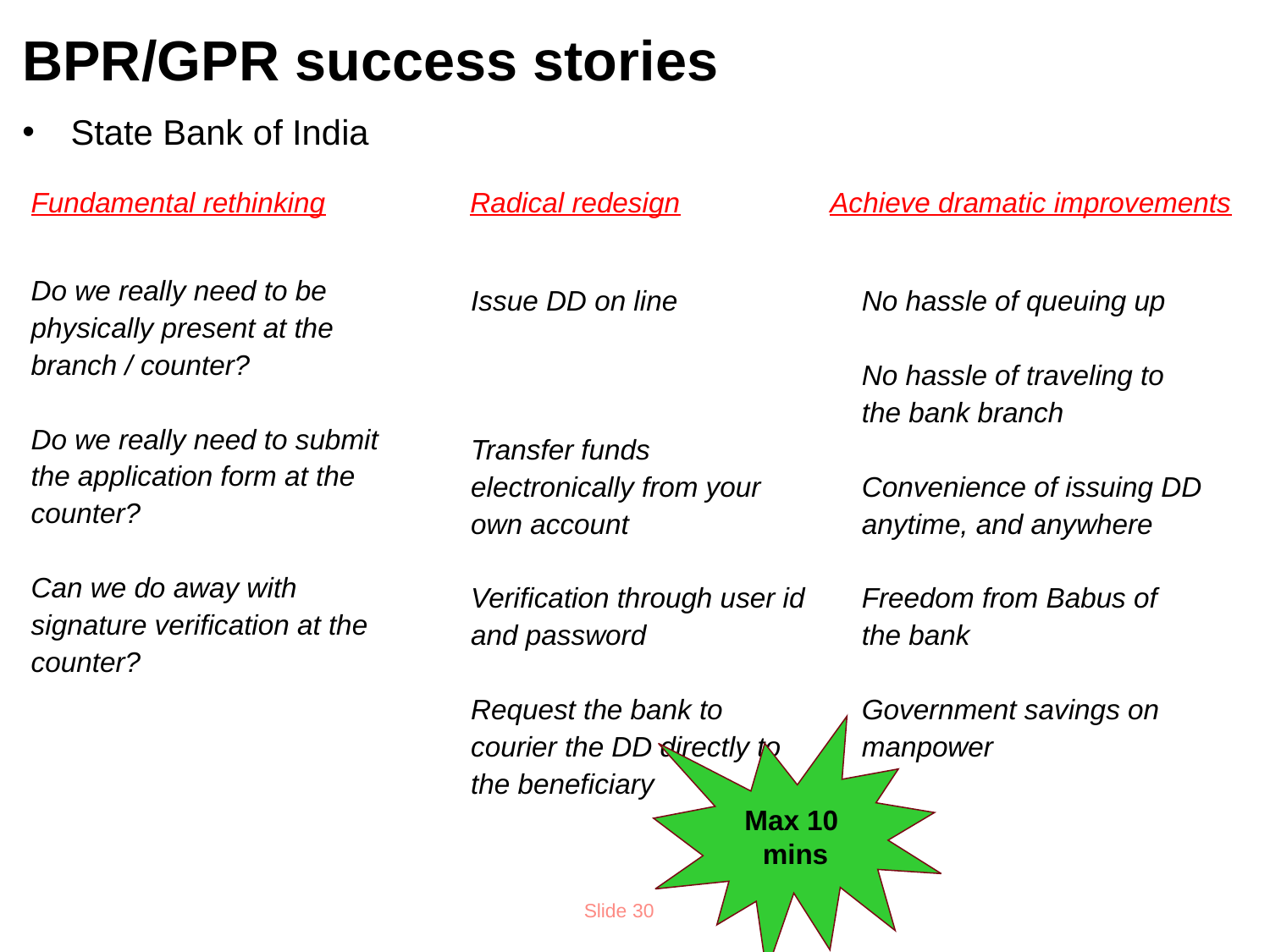

# BPR/GPR success stories
State Bank of India
Fundamental rethinking
Radical redesign
Achieve dramatic improvements
Do we really need to be physically present at the branch / counter?

Do we really need to submit the application form at the counter?

Can we do away with signature verification at the counter?

Issue DD on line

Transfer funds electronically from your own account

Verification through user id and password

Request the bank to courier the DD directly to the beneficiary
No hassle of queuing up

No hassle of traveling to the bank branch

Convenience of issuing DD anytime, and anywhere

Freedom from Babus of the bank

Government savings on manpower

Max 10
mins